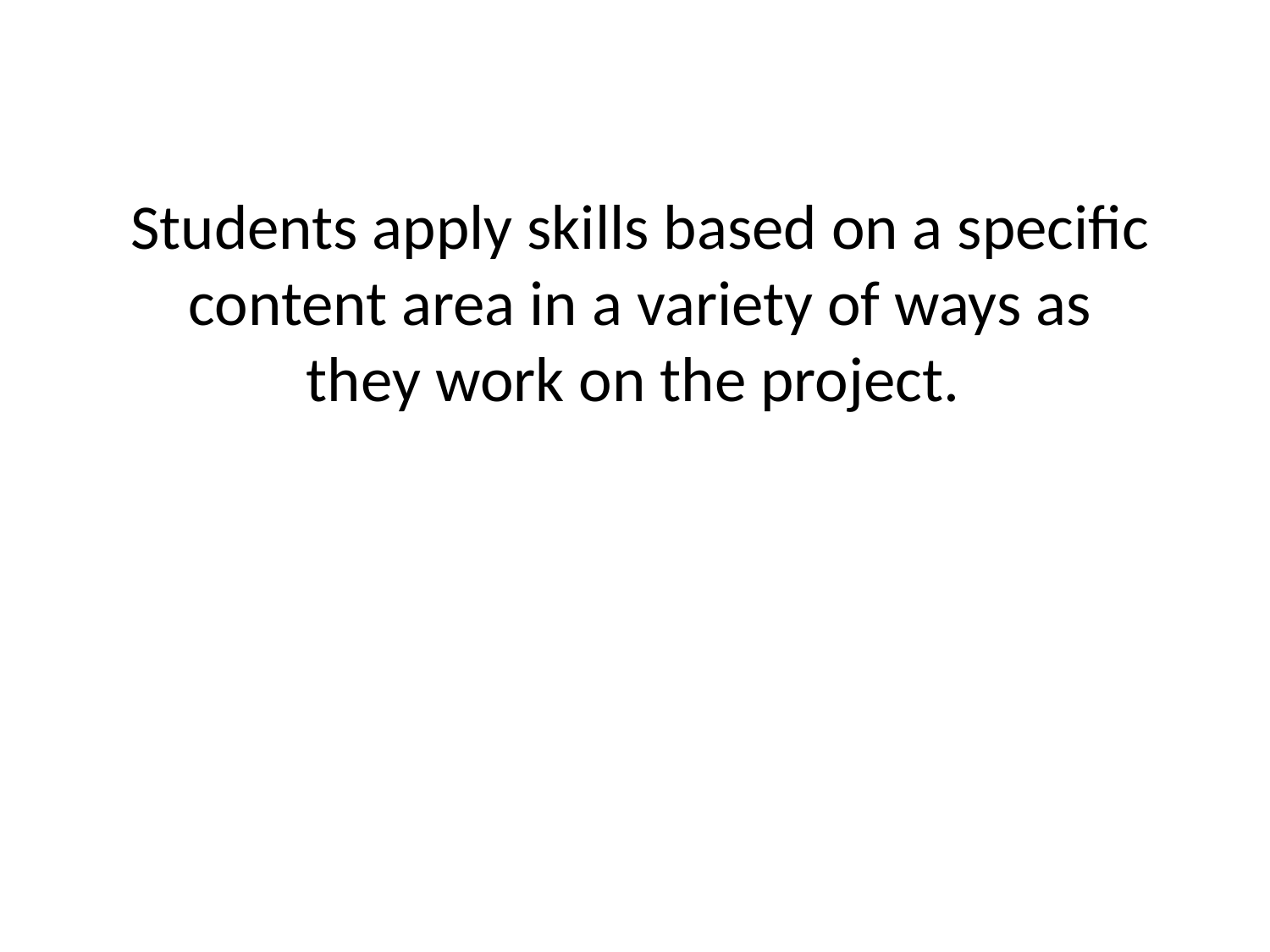

Students apply skills based on a specific content area in a variety of ways as they work on the project.